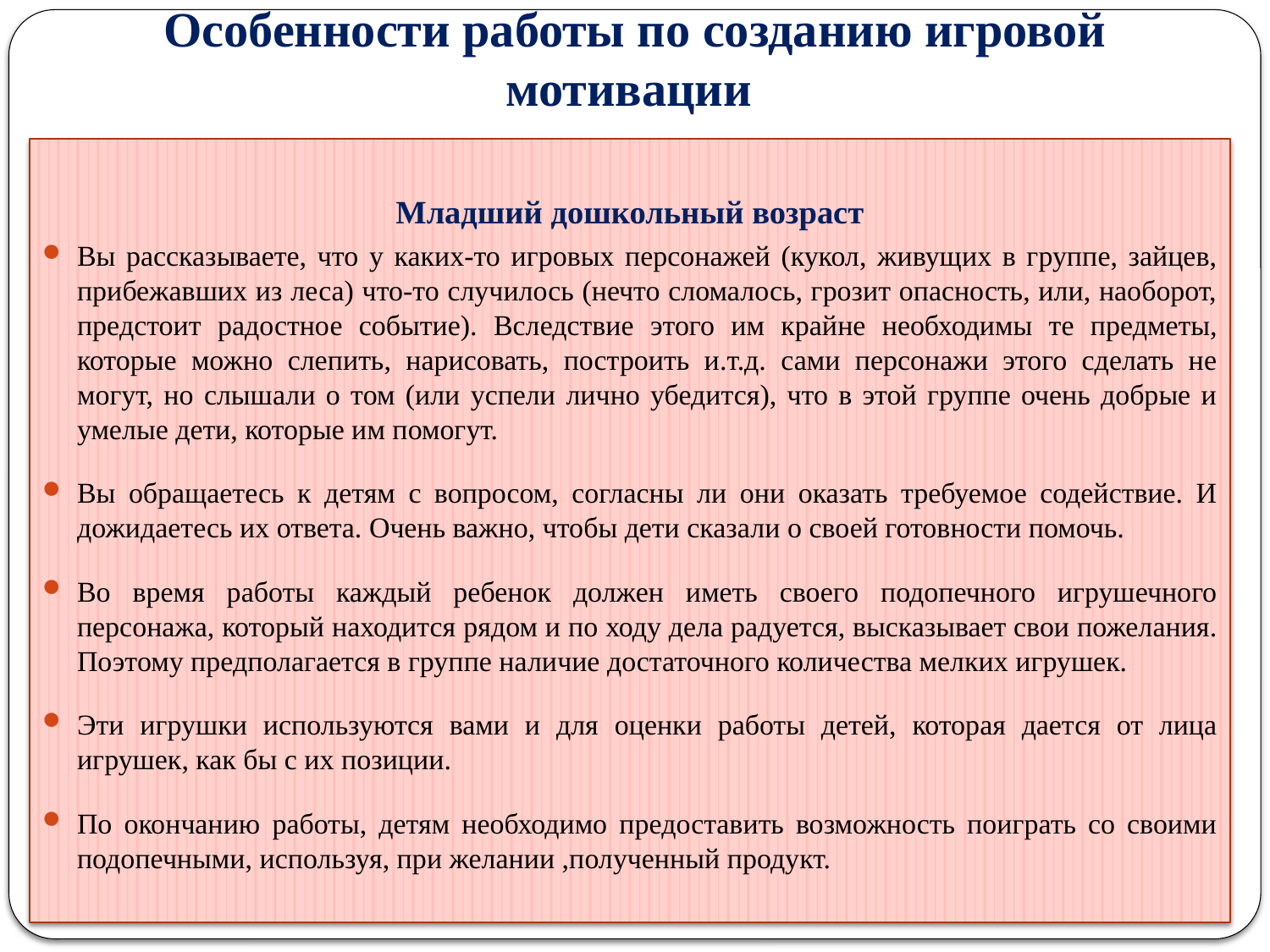

# Особенности работы по созданию игровой мотивации

Младший дошкольный возраст
Вы рассказываете, что у каких-то игровых персонажей (кукол, живущих в группе, зайцев, прибежавших из леса) что-то случилось (нечто сломалось, грозит опасность, или, наоборот, предстоит радостное событие). Вследствие этого им крайне необходимы те предметы, которые можно слепить, нарисовать, построить и.т.д. сами персонажи этого сделать не могут, но слышали о том (или успели лично убедится), что в этой группе очень добрые и умелые дети, которые им помогут.

Вы обращаетесь к детям с вопросом, согласны ли они оказать требуемое содействие. И дожидаетесь их ответа. Очень важно, чтобы дети сказали о своей готовности помочь.

Во время работы каждый ребенок должен иметь своего подопечного игрушечного персонажа, который находится рядом и по ходу дела радуется, высказывает свои пожелания. Поэтому предполагается в группе наличие достаточного количества мелких игрушек.

Эти игрушки используются вами и для оценки работы детей, которая дается от лица игрушек, как бы с их позиции.

По окончанию работы, детям необходимо предоставить возможность поиграть со своими подопечными, используя, при желании ,полученный продукт.